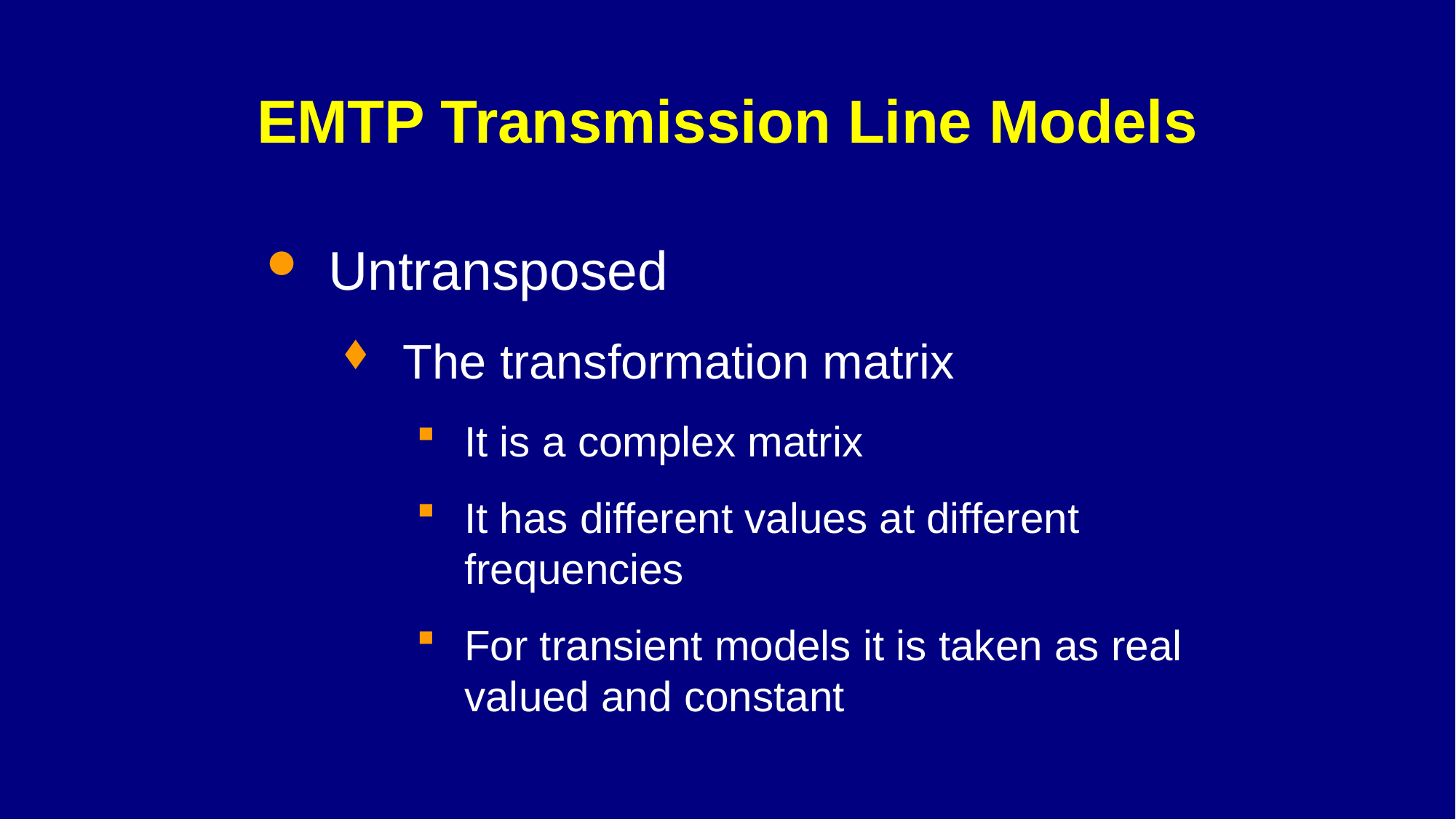

# EMTP Transmission Line Models
Untransposed
The transformation matrix
It is a complex matrix
It has different values at different frequencies
For transient models it is taken as real valued and constant